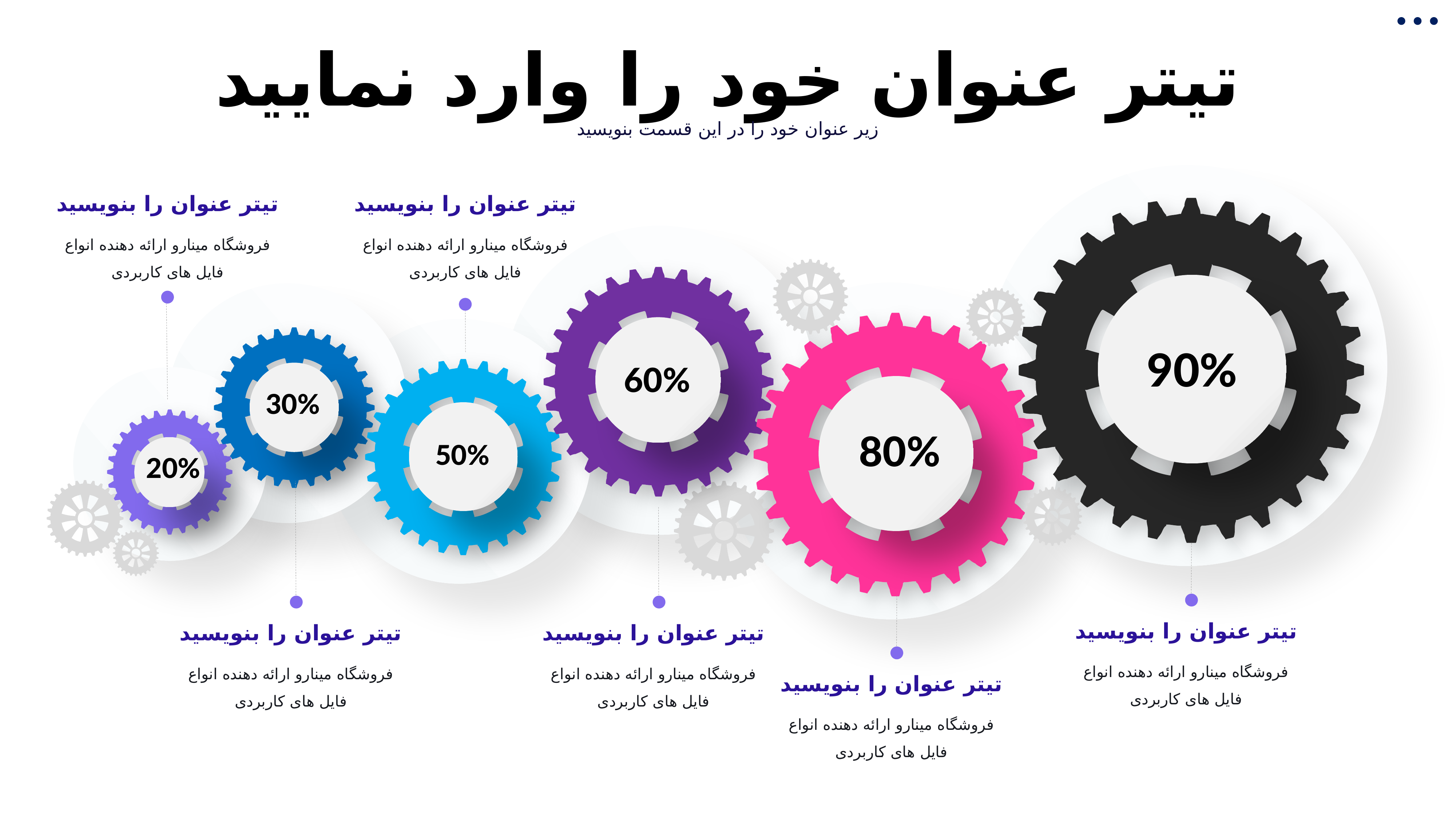

تیتر عنوان خود را وارد نمایید
زیر عنوان خود را در این قسمت بنویسید

فروشگاه مینارو ارائه دهنده انواع فایل های کاربردی
تیتر عنوان را بنویسید

فروشگاه مینارو ارائه دهنده انواع فایل های کاربردی
تیتر عنوان را بنویسید

90%
60%

30%

80%
50%
20%

فروشگاه مینارو ارائه دهنده انواع فایل های کاربردی
تیتر عنوان را بنویسید

فروشگاه مینارو ارائه دهنده انواع فایل های کاربردی
تیتر عنوان را بنویسید

فروشگاه مینارو ارائه دهنده انواع فایل های کاربردی
تیتر عنوان را بنویسید

فروشگاه مینارو ارائه دهنده انواع فایل های کاربردی
تیتر عنوان را بنویسید